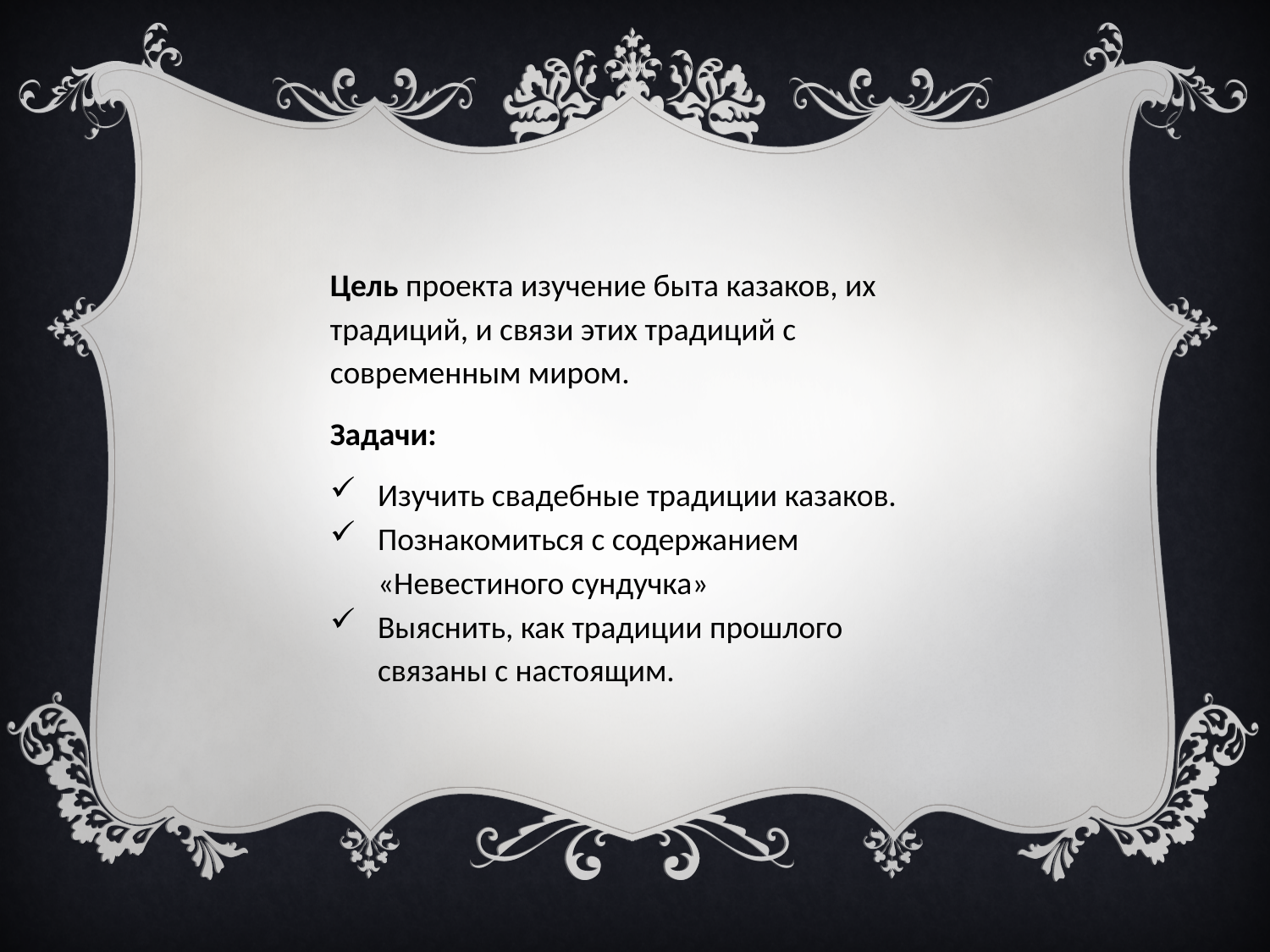

Цель проекта изучение быта казаков, их традиций, и связи этих традиций с современным миром.
Задачи:
Изучить свадебные традиции казаков.
Познакомиться с содержанием «Невестиного сундучка»
Выяснить, как традиции прошлого связаны с настоящим.